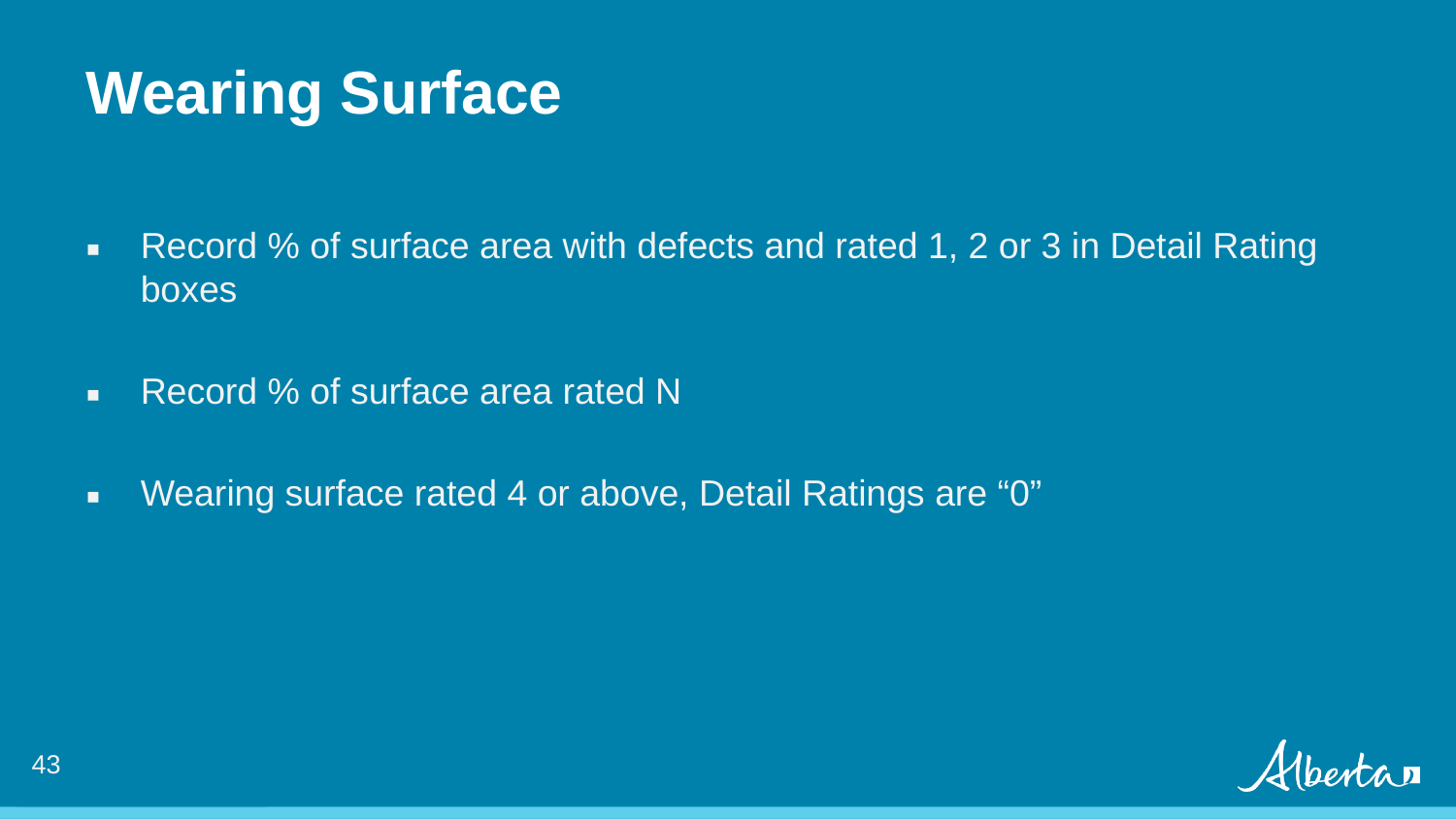

Wearing Surface
Record % of surface area with defects and rated 1, 2 or 3 in Detail Rating boxes

Record % of surface area rated N

Wearing surface rated 4 or above, Detail Ratings are “0”

43